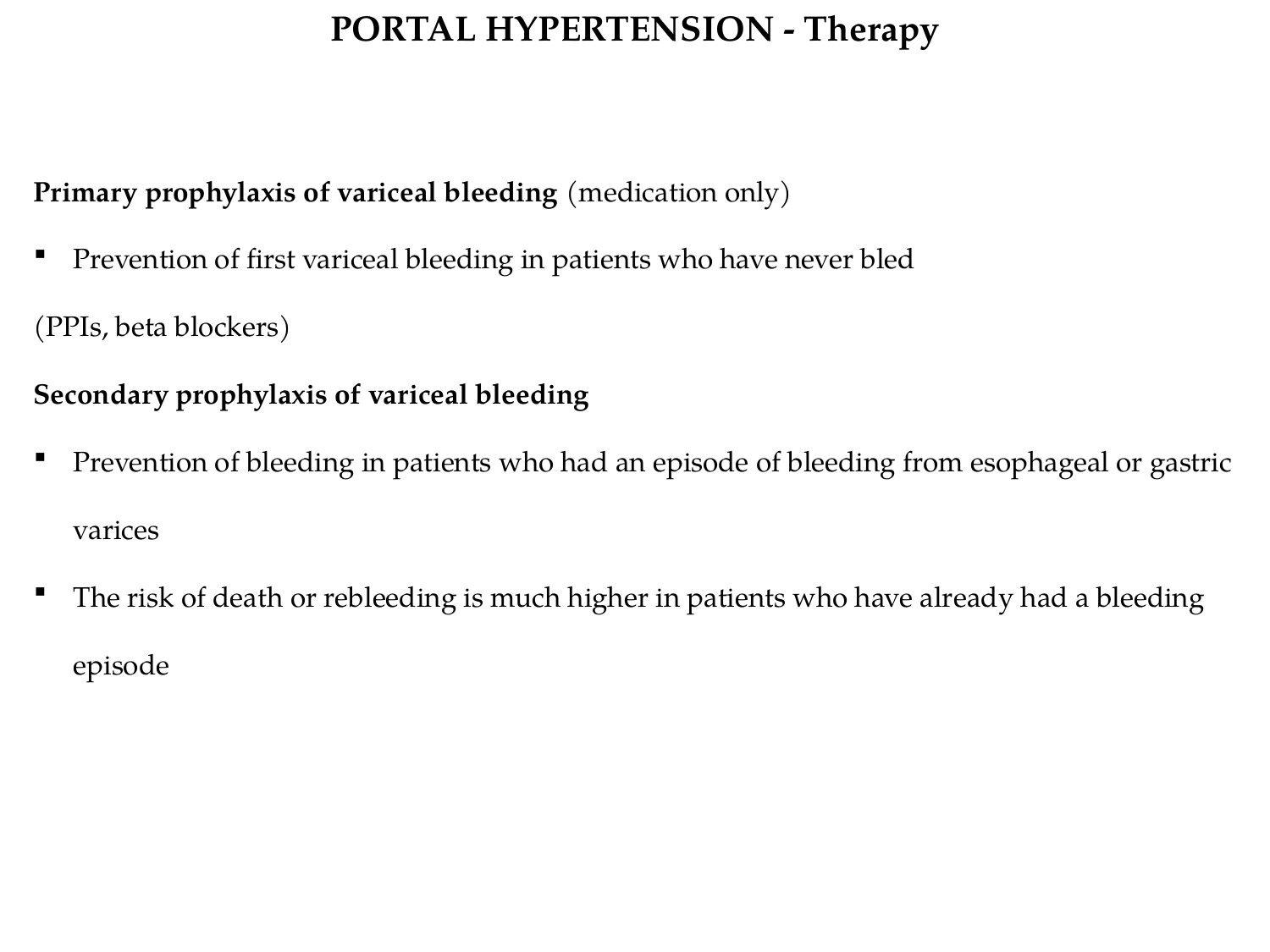

PORTAL HYPERTENSION - Therapy

Primary prophylaxis of variceal bleeding (medication only)
Prevention of first variceal bleeding in patients who have never bled
(PPIs, beta blockers)
Secondary prophylaxis of variceal bleeding
Prevention of bleeding in patients who had an episode of bleeding from esophageal or gastric varices
The risk of death or rebleeding is much higher in patients who have already had a bleeding episode